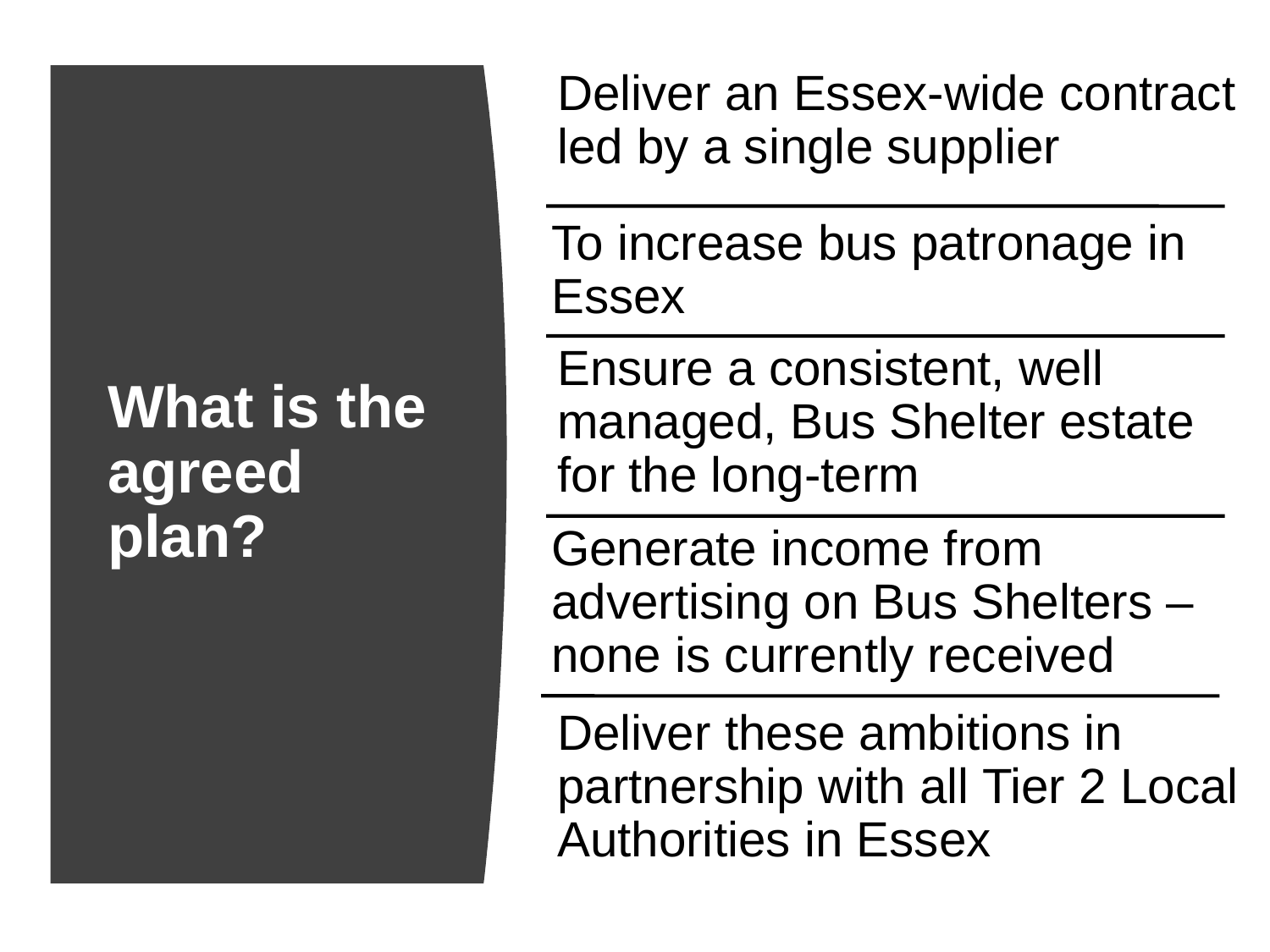

Deliver an Essex-wide contract led by a single supplier

# What is the agreed plan?
To increase bus patronage in Essex

Ensure a consistent, well managed, Bus Shelter estate for the long-term

Generate income from advertising on Bus Shelters – none is currently received

Deliver these ambitions in partnership with all Tier 2 Local Authorities in Essex